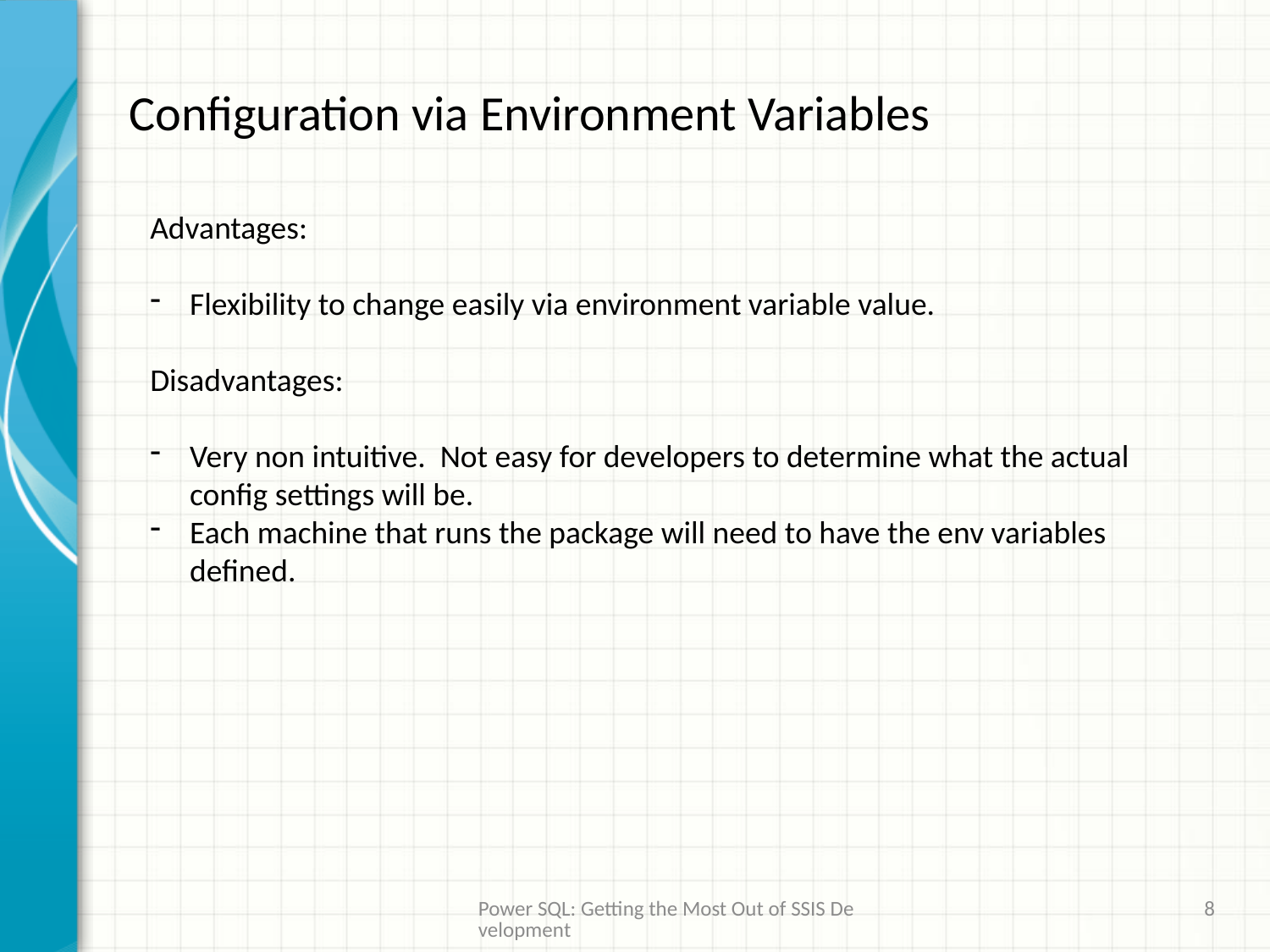

# Configuration via Environment Variables
Advantages:

Flexibility to change easily via environment variable value.

Disadvantages:

Very non intuitive.  Not easy for developers to determine what the actual config settings will be.
Each machine that runs the package will need to have the env variables defined.

Power SQL: Getting the Most Out of SSIS Development
8